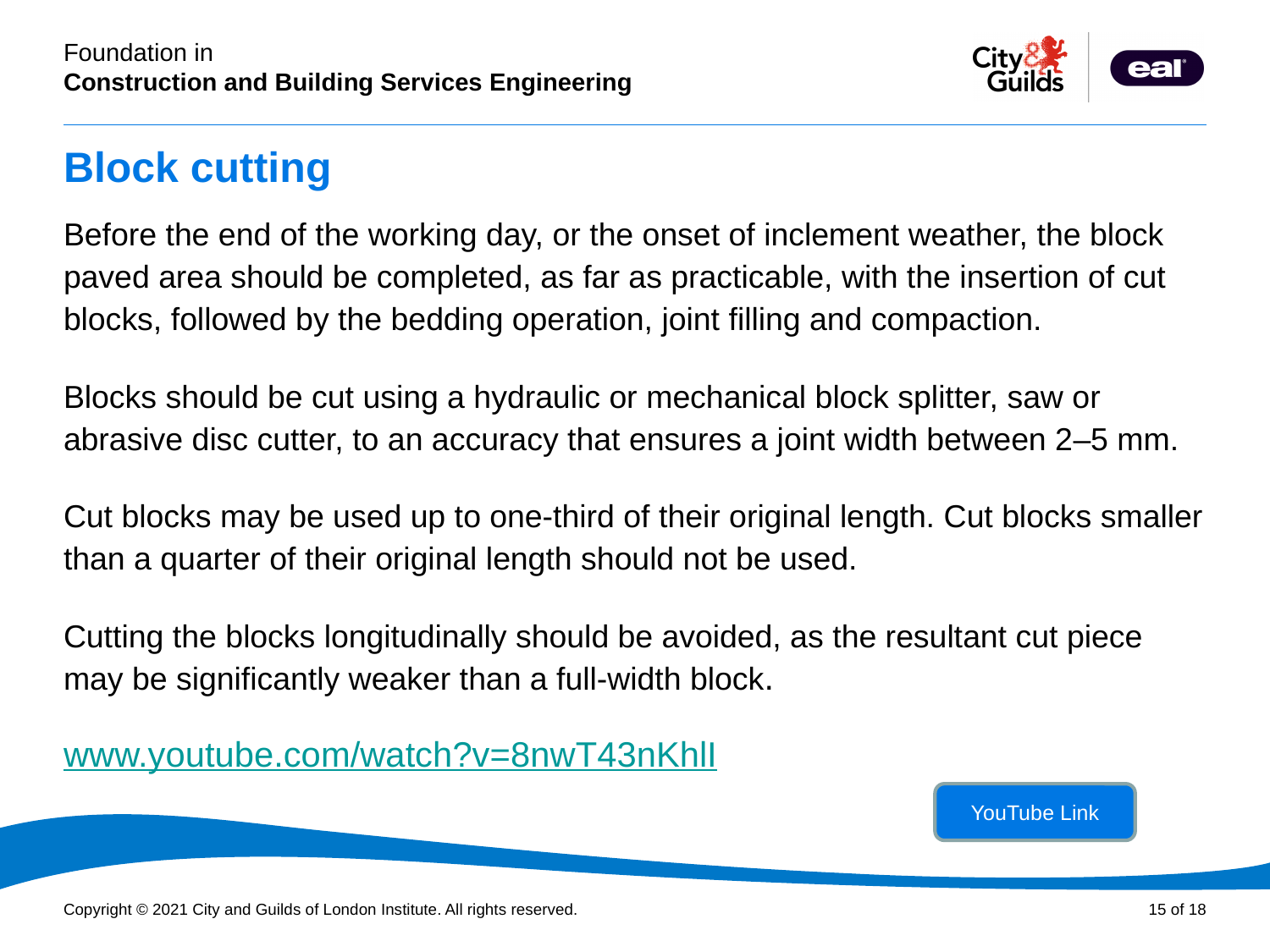

# Block cutting
Before the end of the working day, or the onset of inclement weather, the block paved area should be completed, as far as practicable, with the insertion of cut blocks, followed by the bedding operation, joint filling and compaction.
Blocks should be cut using a hydraulic or mechanical block splitter, saw or abrasive disc cutter, to an accuracy that ensures a joint width between 2–5 mm.
Cut blocks may be used up to one-third of their original length. Cut blocks smaller than a quarter of their original length should not be used.
Cutting the blocks longitudinally should be avoided, as the resultant cut piece may be significantly weaker than a full-width block.
www.youtube.com/watch?v=8nwT43nKhlI

YouTube Link